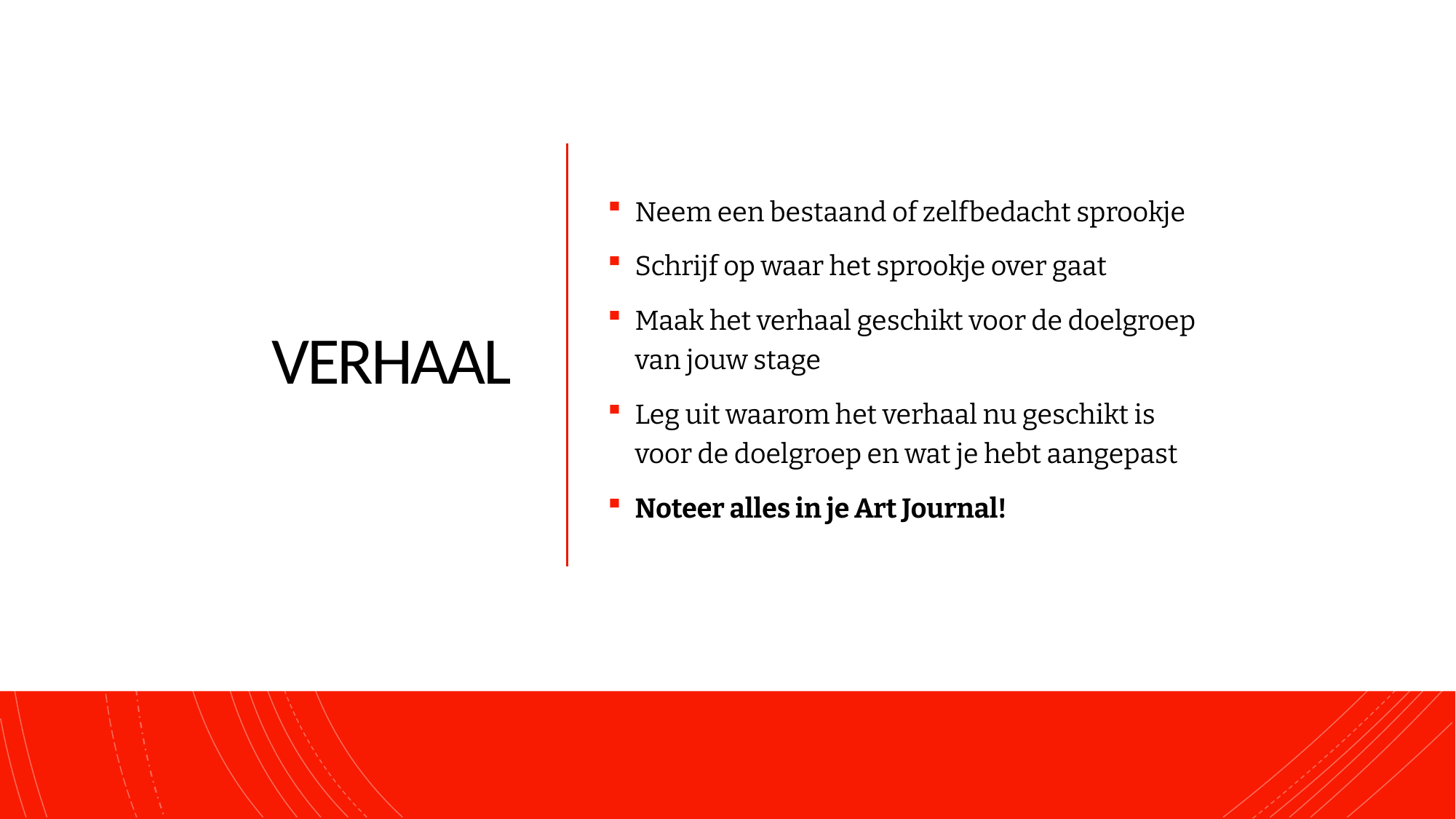

# VERHAAL
Neem een bestaand of zelfbedacht sprookje
Schrijf op waar het sprookje over gaat
Maak het verhaal geschikt voor de doelgroep van jouw stage
Leg uit waarom het verhaal nu geschikt is voor de doelgroep en wat je hebt aangepast
Noteer alles in je Art Journal!